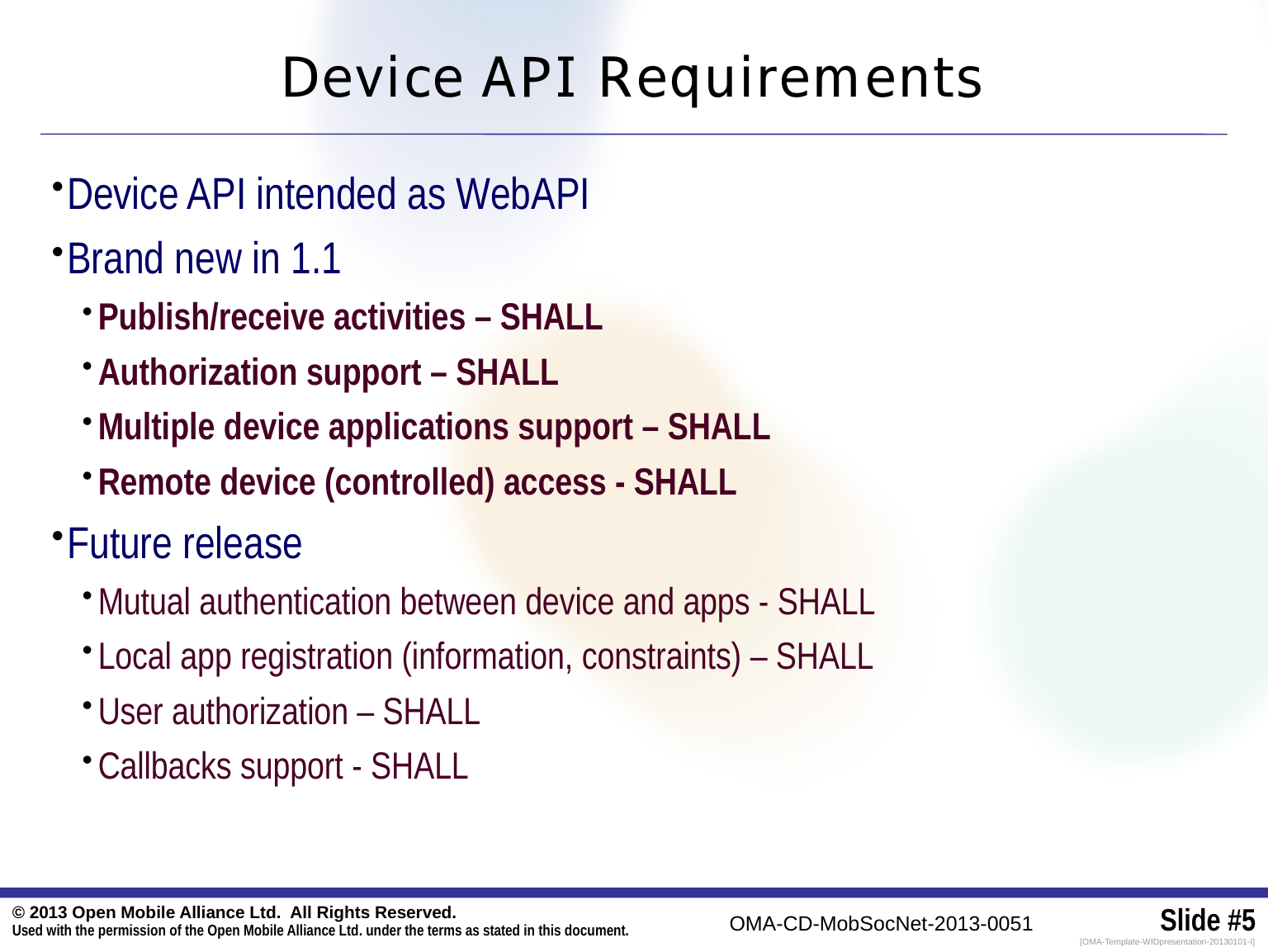

# Device API Requirements
Device API intended as WebAPI
Brand new in 1.1
Publish/receive activities – SHALL
Authorization support – SHALL
Multiple device applications support – SHALL
Remote device (controlled) access - SHALL
Future release
Mutual authentication between device and apps - SHALL
Local app registration (information, constraints) – SHALL
User authorization – SHALL
Callbacks support - SHALL